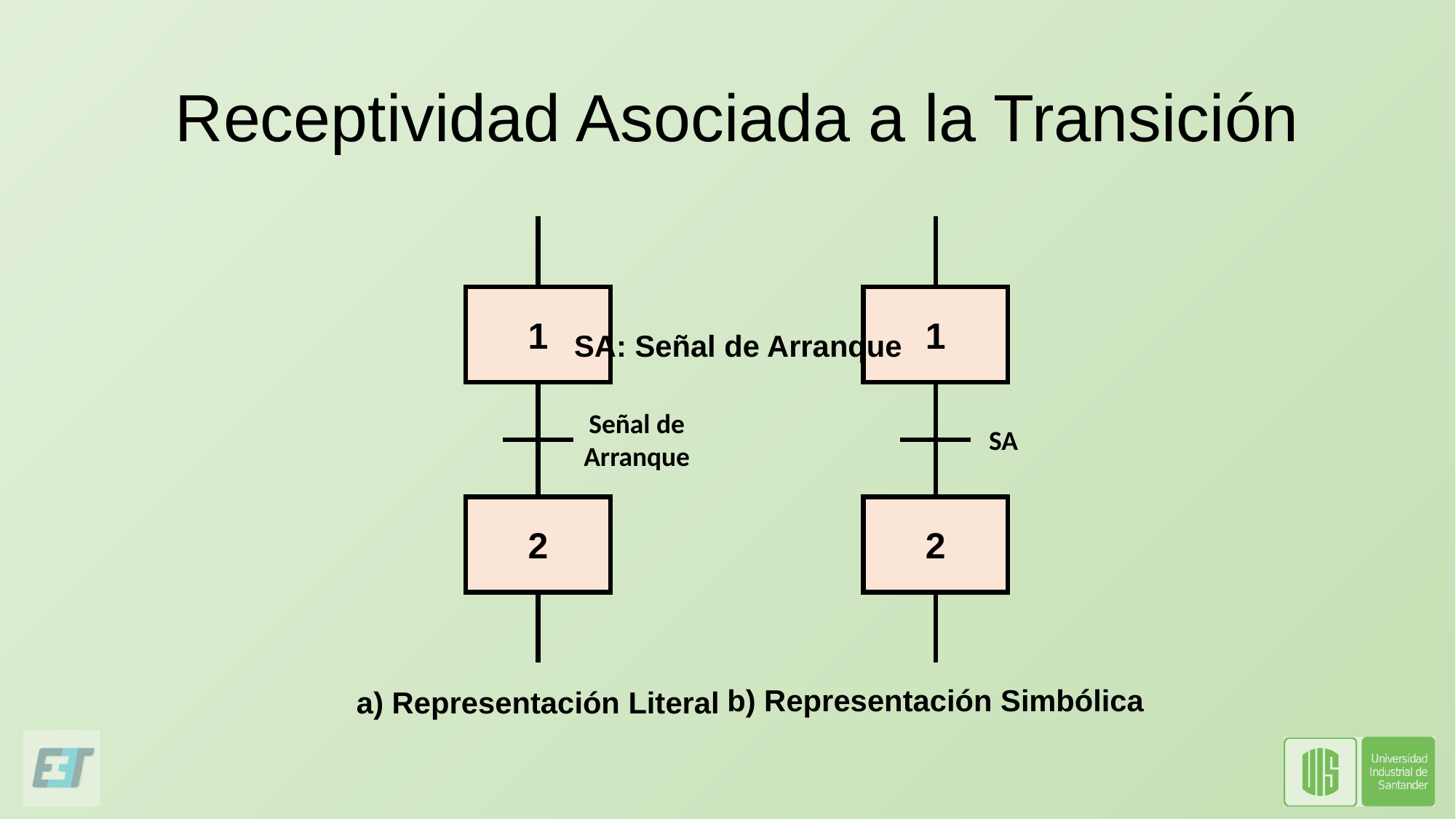

# Receptividad Asociada a la Transición
1
1
Señal de  Arranque
SA
2
2
b) Representación Simbólica
a) Representación Literal
SA: Señal de Arranque